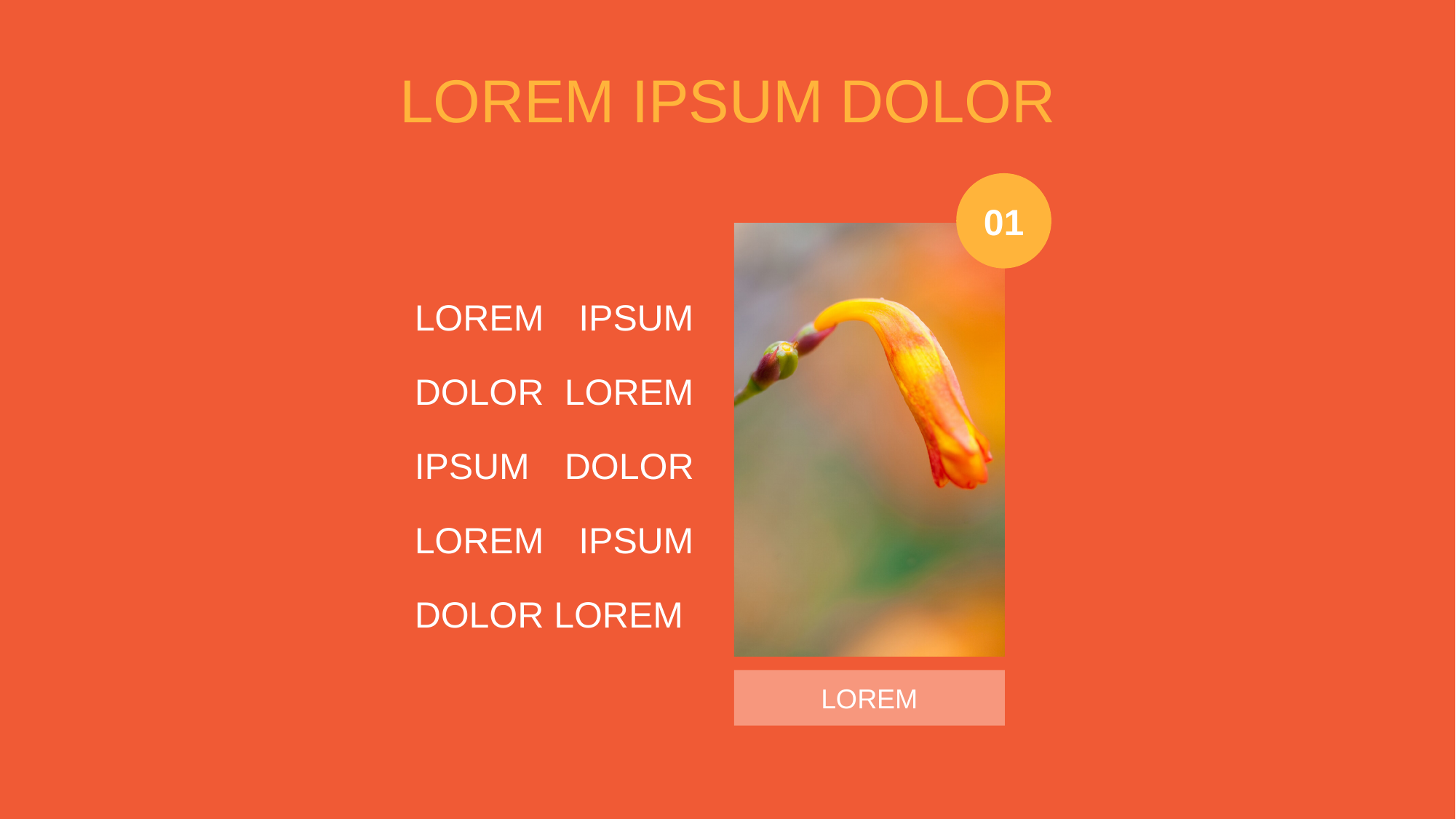

LOREM IPSUM DOLOR
01
LOREM IPSUM DOLOR LOREM IPSUM DOLOR LOREM IPSUM DOLOR LOREM

LOREM